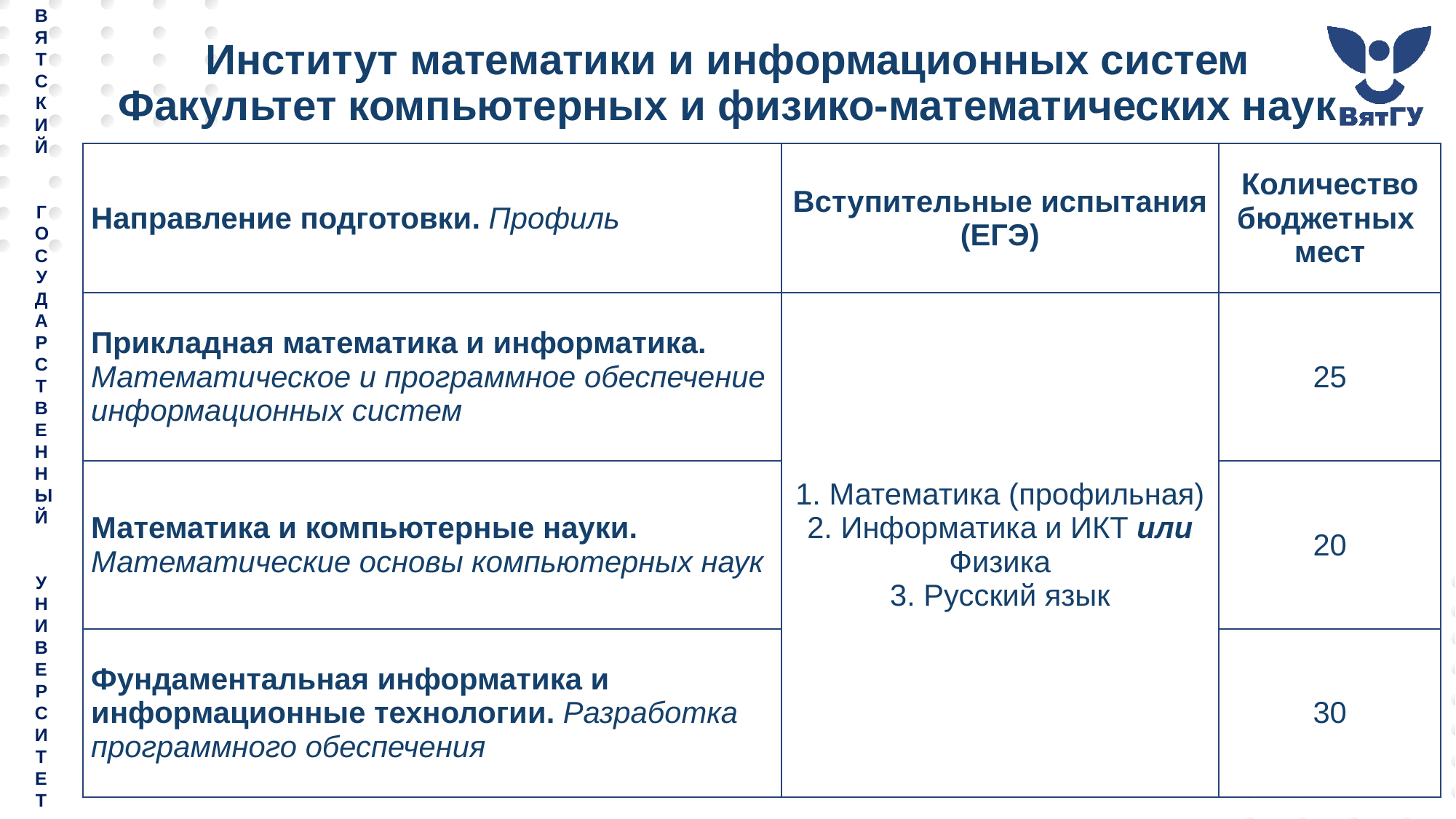

# Институт математики и информационных систем Факультет компьютерных и физико-математических наук
| Направление подготовки. Профиль | Вступительные испытания (ЕГЭ) | Количество бюджетных мест |
| --- | --- | --- |
| Прикладная математика и информатика. Математическое и программное обеспечение информационных систем | 1. Математика (профильная) 2. Информатика и ИКТ или Физика 3. Русский язык | 25 |
| Математика и компьютерные науки. Математические основы компьютерных наук |  | 20 |
| Фундаментальная информатика и информационные технологии. Разработка программного обеспечения |  | 30 |
23